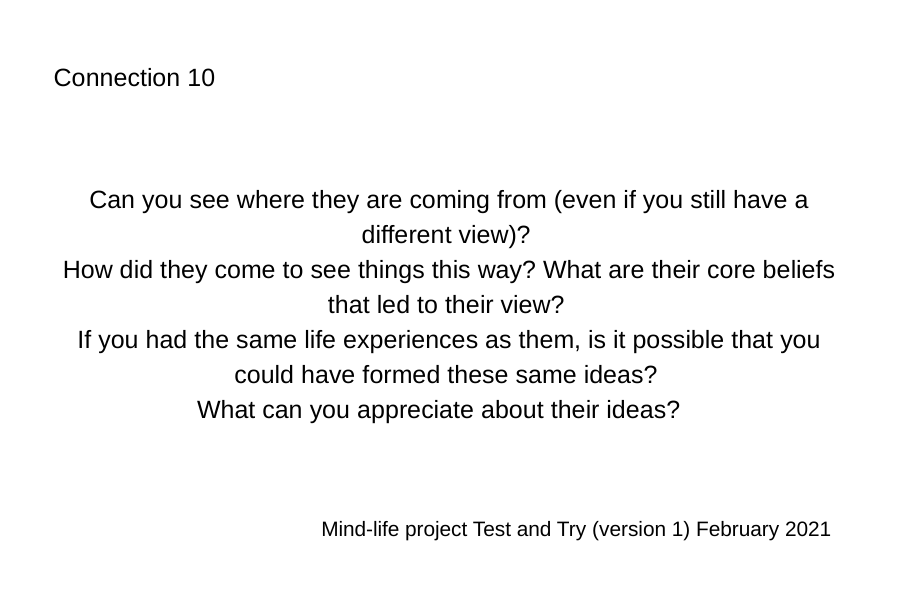

Connection 10
Can you see where they are coming from (even if you still have a different view)?
How did they come to see things this way? What are their core beliefs that led to their view?
If you had the same life experiences as them, is it possible that you could have formed these same ideas?
What can you appreciate about their ideas?
Mind-life project Test and Try (version 1) February 2021